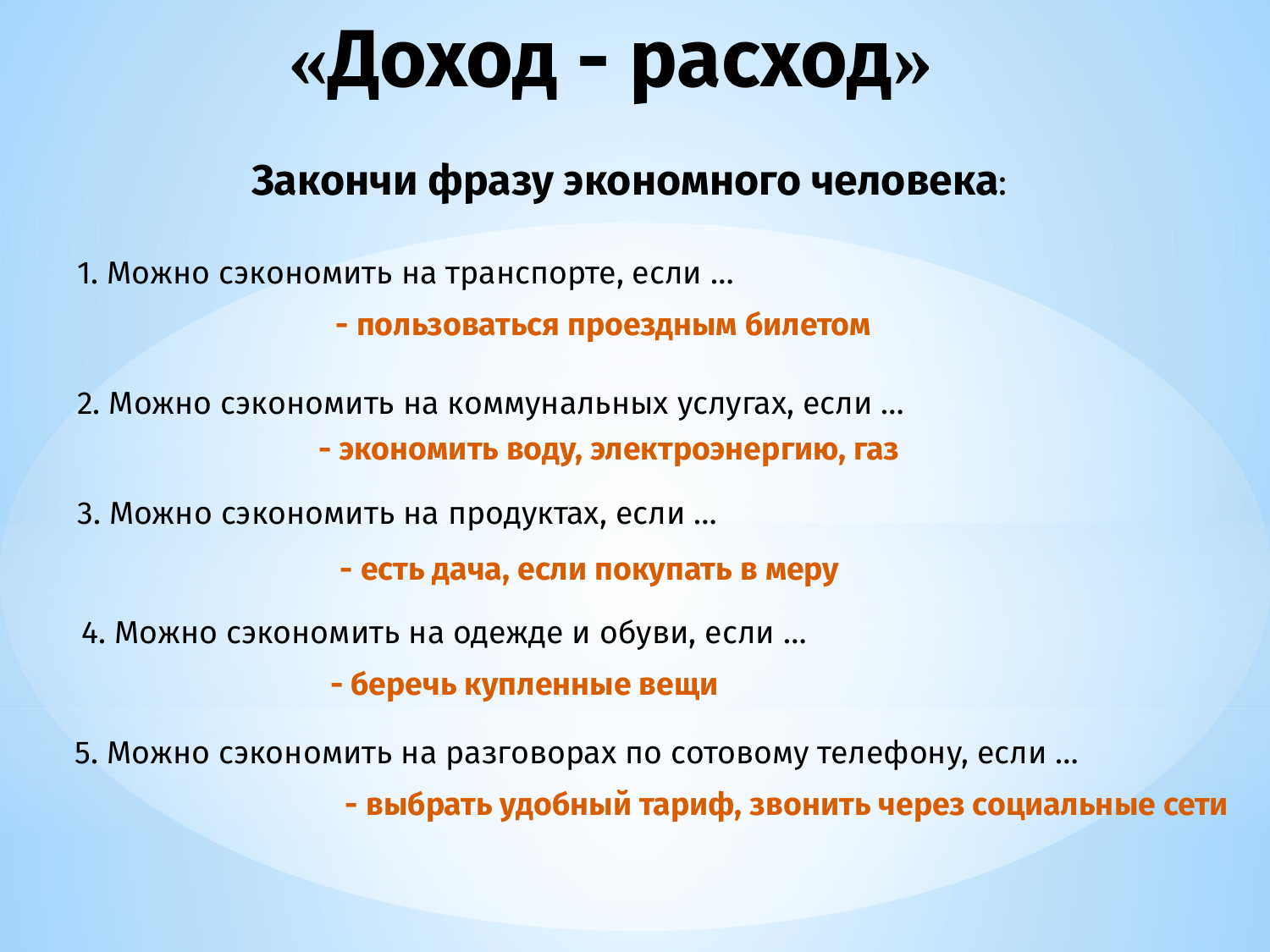

# «Доход - расход»
Закончи фразу экономного человека:
1. Можно сэкономить на транспорте, если …
- пользоваться проездным билетом
2. Можно сэкономить на коммунальных услугах, если …
- экономить воду, электроэнергию, газ
3. Можно сэкономить на продуктах, если …
- есть дача, если покупать в меру
4. Можно сэкономить на одежде и обуви, если …
- беречь купленные вещи
5. Можно сэкономить на разговорах по сотовому телефону, если …
- выбрать удобный тариф, звонить через социальные сети